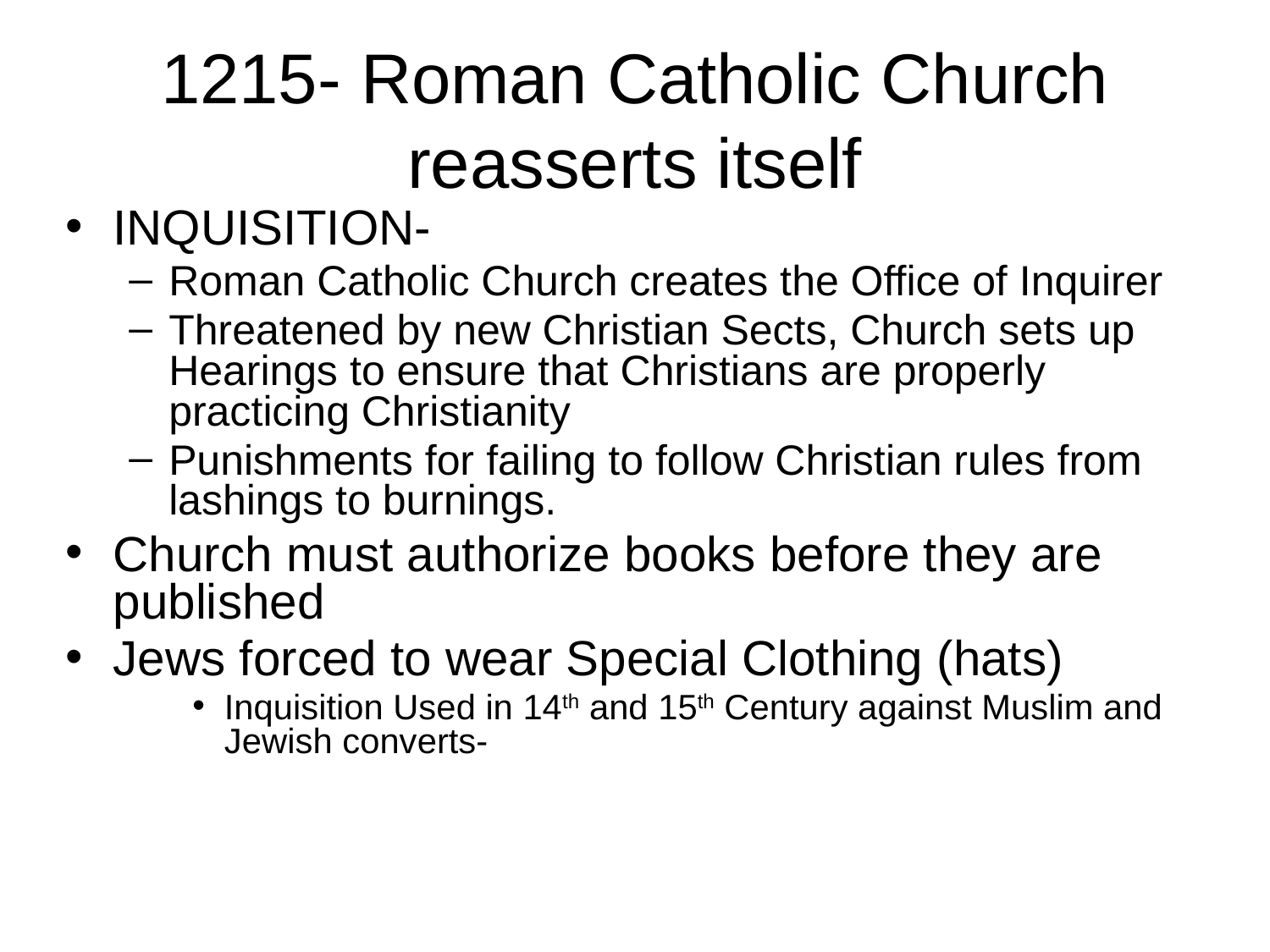

# 1215- Roman Catholic Church reasserts itself
INQUISITION-
Roman Catholic Church creates the Office of Inquirer
Threatened by new Christian Sects, Church sets up Hearings to ensure that Christians are properly practicing Christianity
Punishments for failing to follow Christian rules from lashings to burnings.
Church must authorize books before they are published
Jews forced to wear Special Clothing (hats)
Inquisition Used in 14th and 15th Century against Muslim and Jewish converts-